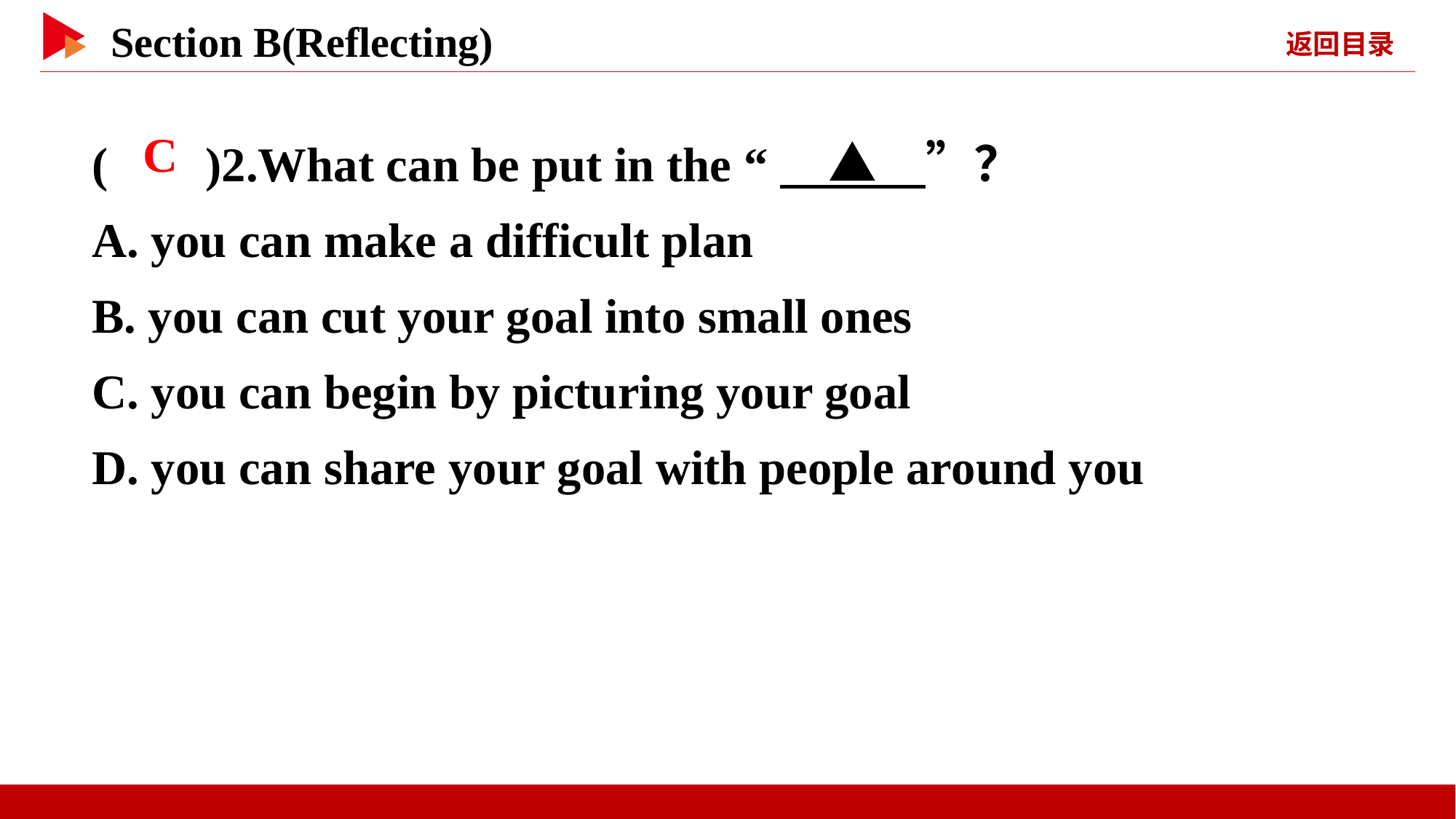

(        )2.What can be put in the “　▲　”？
A. you can make a difficult plan
B. you can cut your goal into small ones
C. you can begin by picturing your goal
D. you can share your goal with people around you
   C